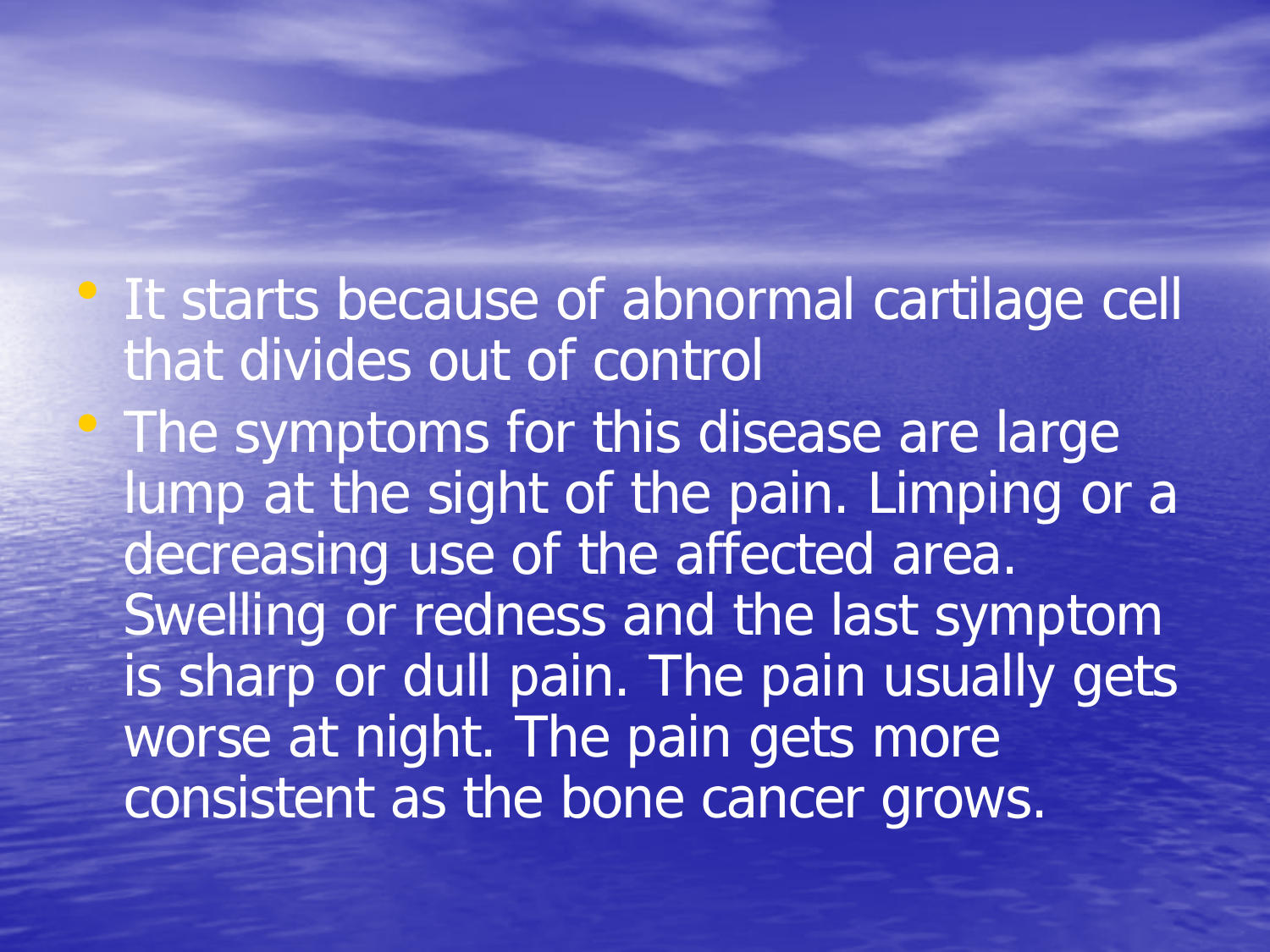

It starts because of abnormal cartilage cell that divides out of control
The symptoms for this disease are large lump at the sight of the pain. Limping or a decreasing use of the affected area. Swelling or redness and the last symptom is sharp or dull pain. The pain usually gets worse at night. The pain gets more consistent as the bone cancer grows.